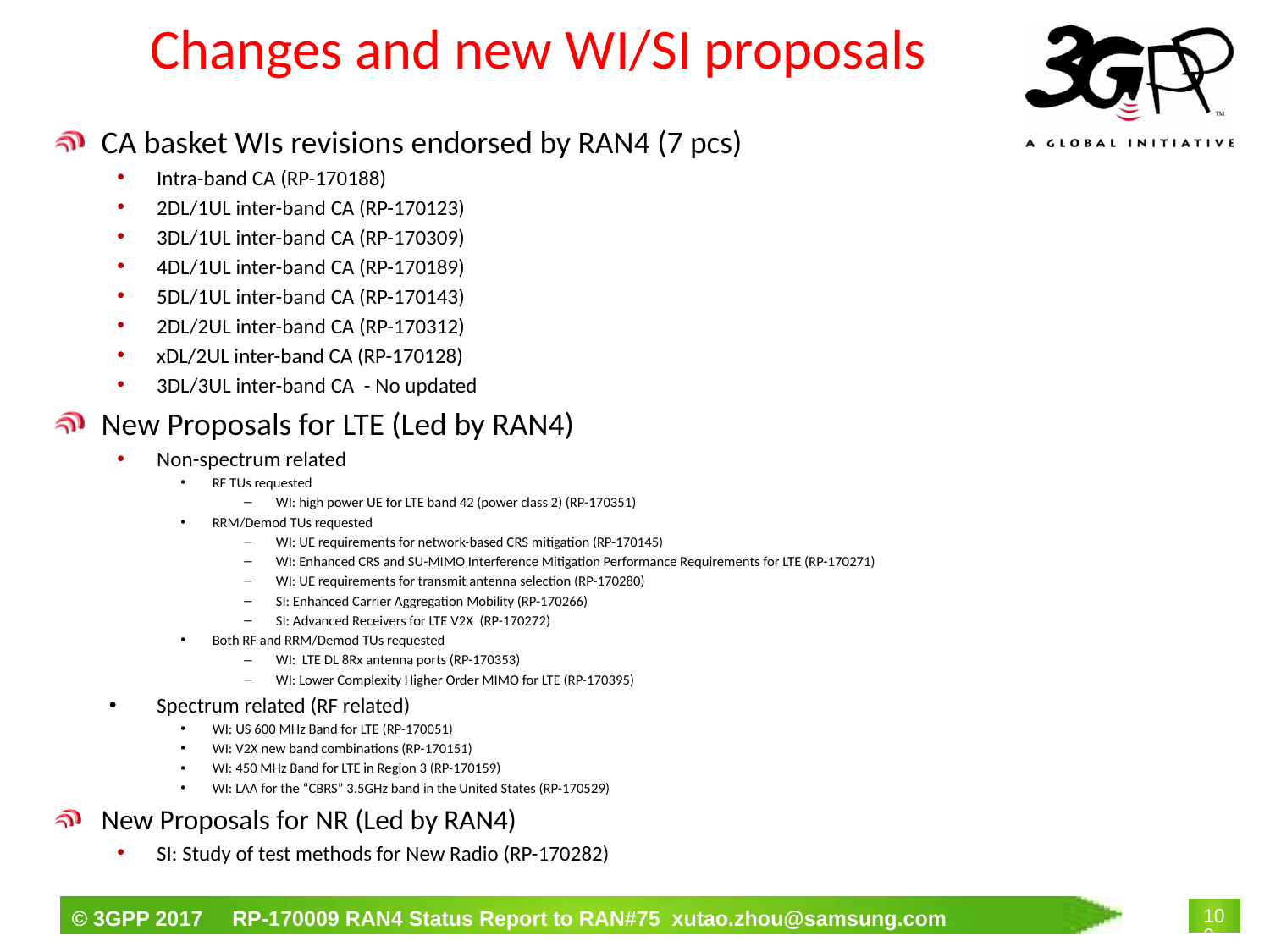

# Changes and new WI/SI proposals
CA basket WIs revisions endorsed by RAN4 (7 pcs)
Intra-band CA (RP-170188)
2DL/1UL inter-band CA (RP-170123)
3DL/1UL inter-band CA (RP-170309)
4DL/1UL inter-band CA (RP-170189)
5DL/1UL inter-band CA (RP-170143)
2DL/2UL inter-band CA (RP-170312)
xDL/2UL inter-band CA (RP-170128)
3DL/3UL inter-band CA  - No updated
New Proposals for LTE (Led by RAN4)
Non-spectrum related
RF TUs requested
WI: high power UE for LTE band 42 (power class 2) (RP-170351)
RRM/Demod TUs requested
WI: UE requirements for network-based CRS mitigation (RP-170145)
WI: Enhanced CRS and SU-MIMO Interference Mitigation Performance Requirements for LTE (RP-170271)
WI: UE requirements for transmit antenna selection (RP-170280)
SI: Enhanced Carrier Aggregation Mobility (RP-170266)
SI: Advanced Receivers for LTE V2X  (RP-170272)
Both RF and RRM/Demod TUs requested
WI:  LTE DL 8Rx antenna ports (RP-170353)
WI: Lower Complexity Higher Order MIMO for LTE (RP-170395)
Spectrum related (RF related)
WI: US 600 MHz Band for LTE (RP-170051)
WI: V2X new band combinations (RP-170151)
WI: 450 MHz Band for LTE in Region 3 (RP-170159)
WI: LAA for the “CBRS” 3.5GHz band in the United States (RP-170529)
New Proposals for NR (Led by RAN4)
SI: Study of test methods for New Radio (RP-170282)